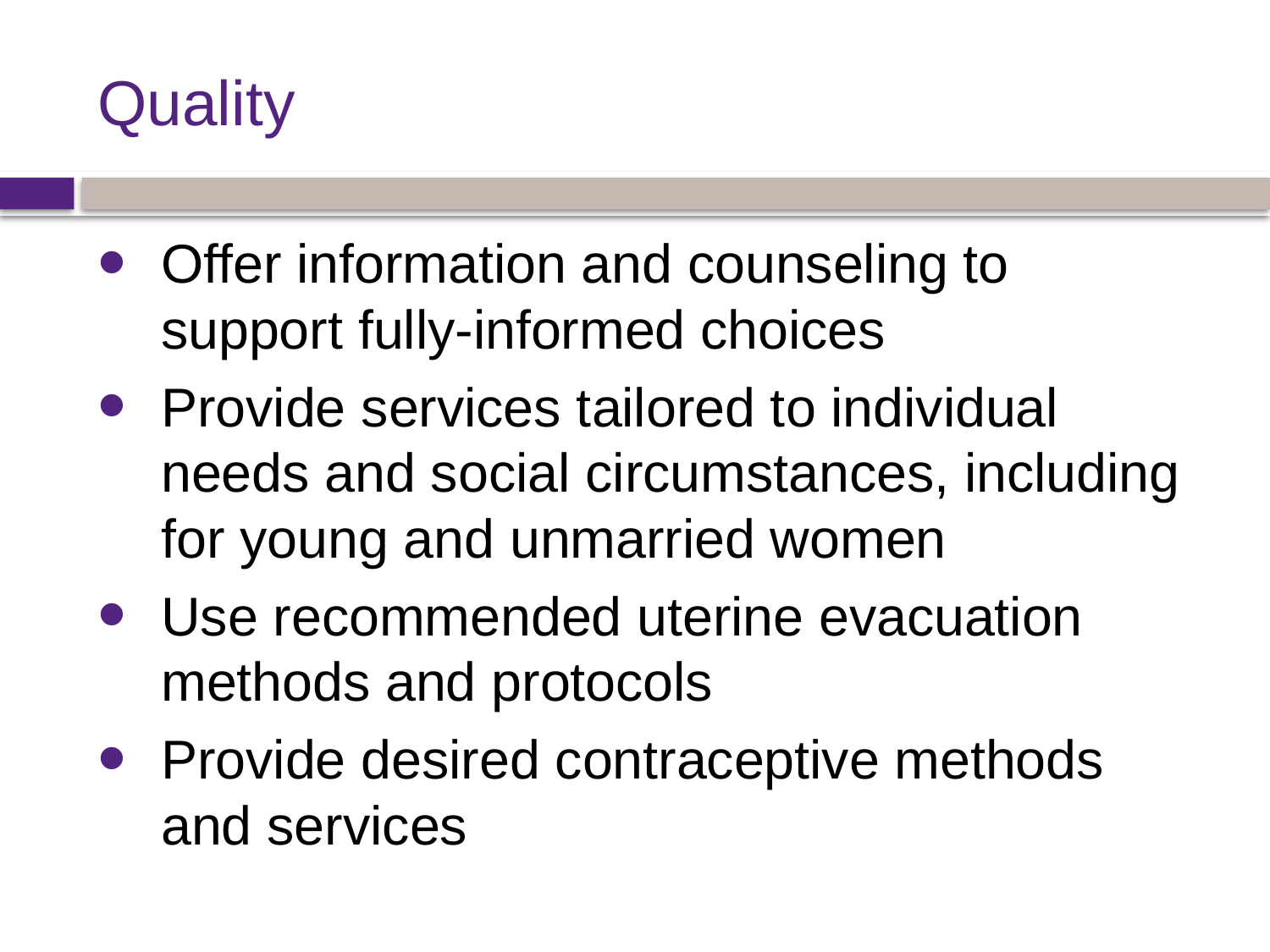

# Quality
Offer information and counseling to support fully-informed choices
Provide services tailored to individual needs and social circumstances, including for young and unmarried women
Use recommended uterine evacuation methods and protocols
Provide desired contraceptive methods and services